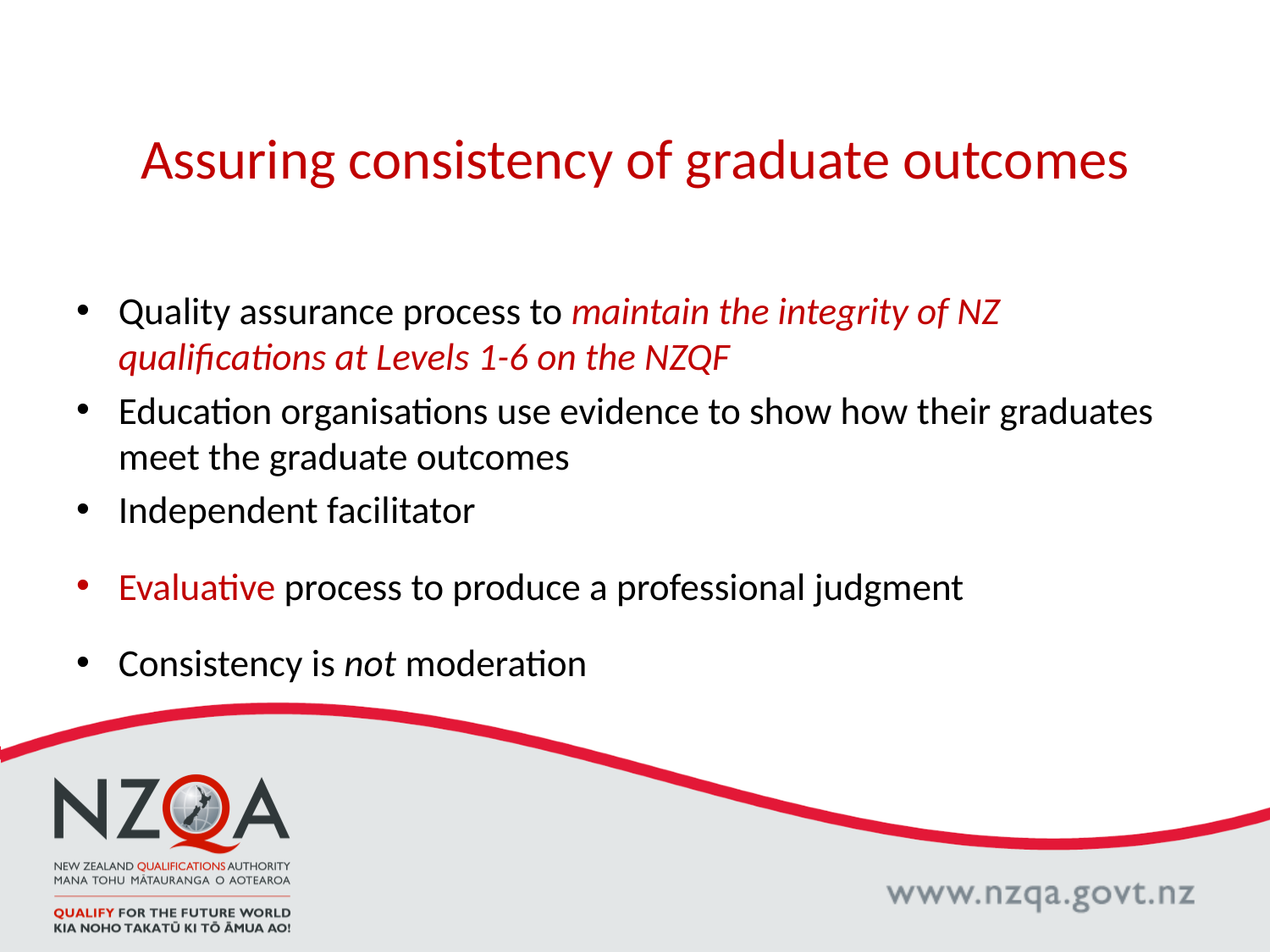

# Assuring consistency of graduate outcomes

Quality assurance process to maintain the integrity of NZ qualifications at Levels 1-6 on the NZQF
Education organisations use evidence to show how their graduates meet the graduate outcomes
Independent facilitator
Evaluative process to produce a professional judgment
Consistency is not moderation